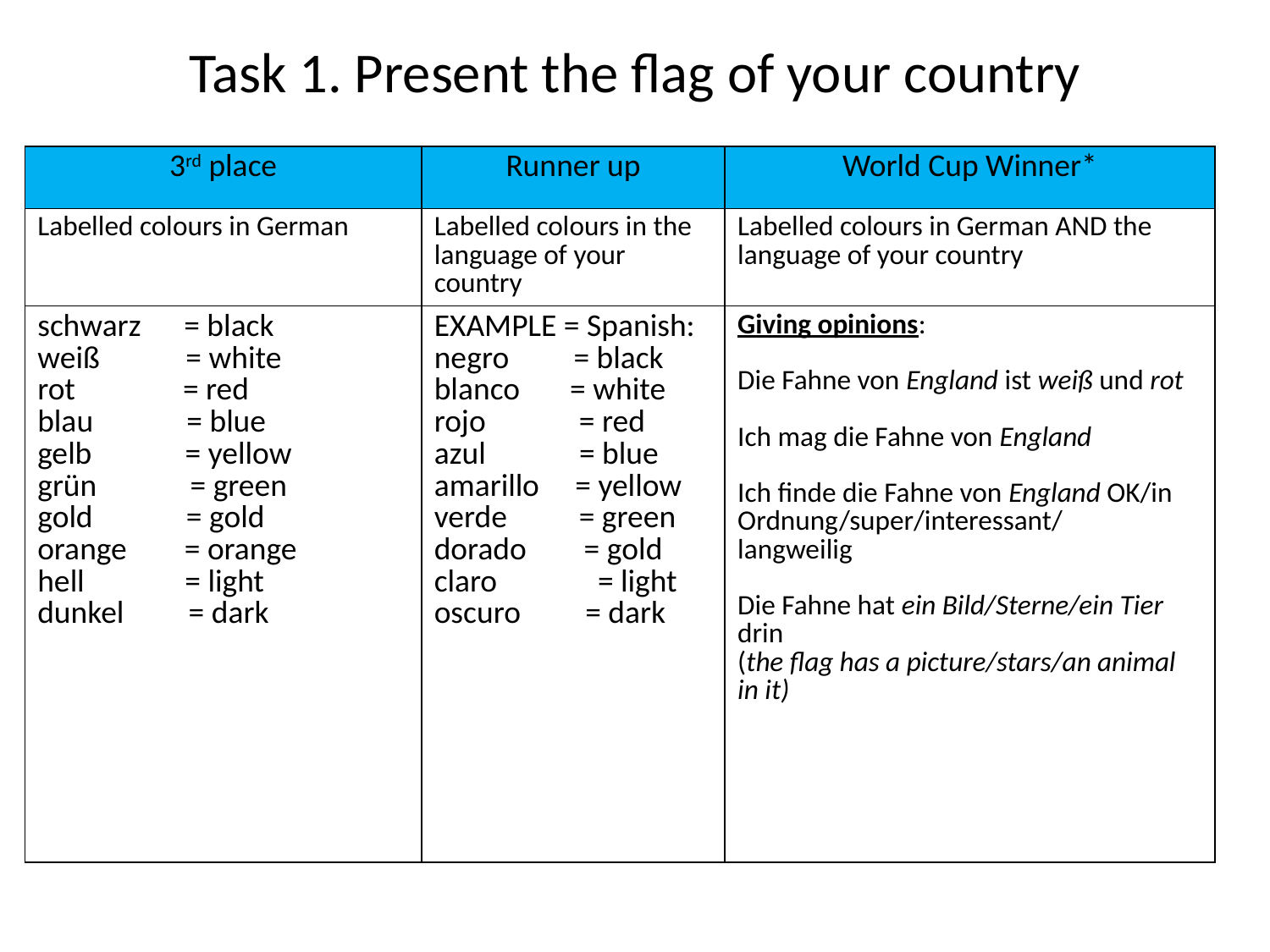

# Task 1. Present the flag of your country
| 3rd place | Runner up | World Cup Winner\* |
| --- | --- | --- |
| Labelled colours in German | Labelled colours in the language of your country | Labelled colours in German AND the language of your country |
| schwarz = black weiß = white rot = red blau = blue gelb = yellow grün = green gold = gold orange = orange hell = light dunkel = dark | EXAMPLE = Spanish: negro = black blanco = white rojo = red azul = blue amarillo = yellow verde = green dorado = gold claro = light oscuro = dark | Giving opinions: Die Fahne von England ist weiß und rot Ich mag die Fahne von England Ich finde die Fahne von England OK/in Ordnung/super/interessant/ langweilig Die Fahne hat ein Bild/Sterne/ein Tier drin (the flag has a picture/stars/an animal in it) |